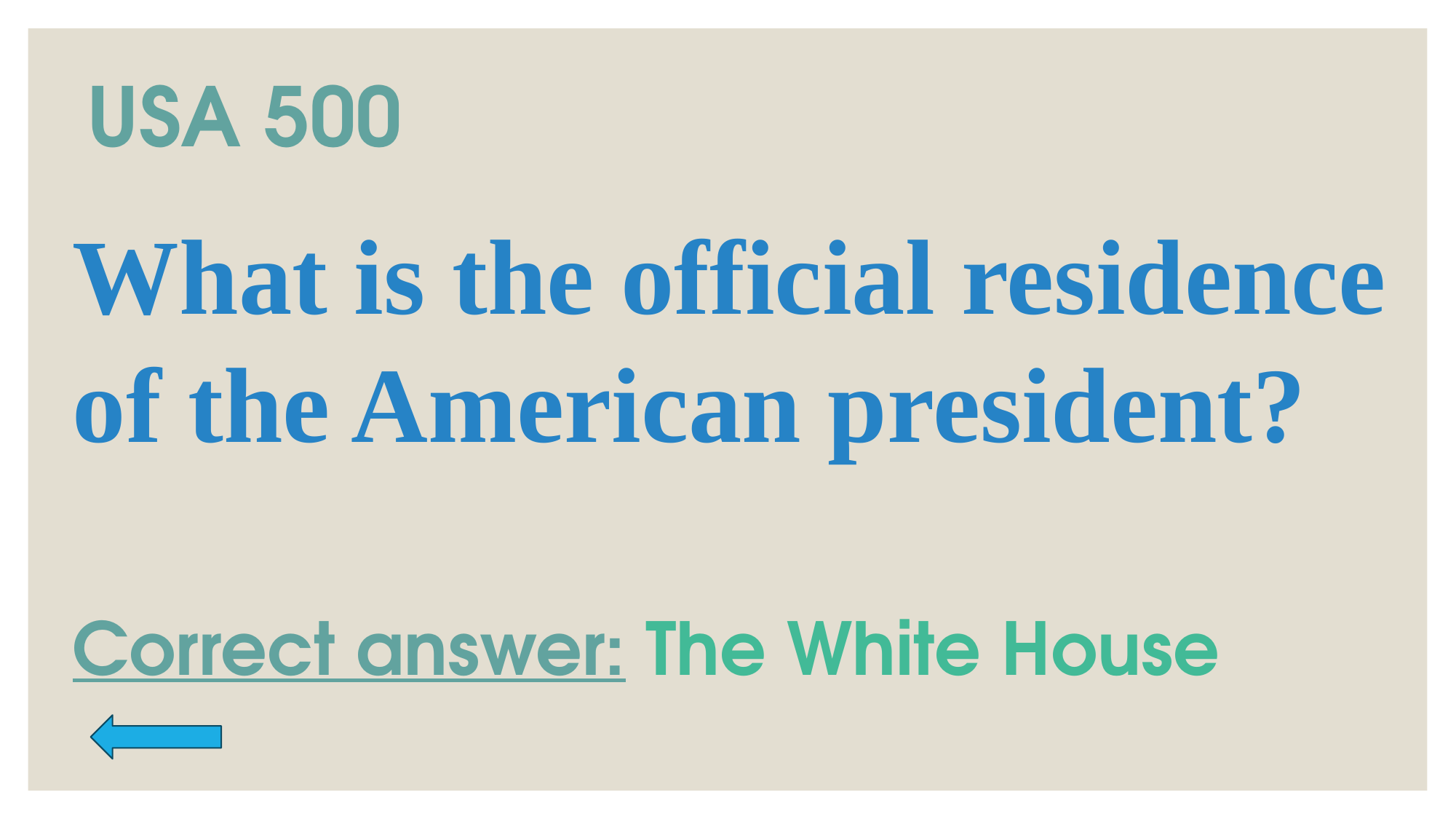

# USA 500
What is the official residence of the American president?
Correct answer: The White House